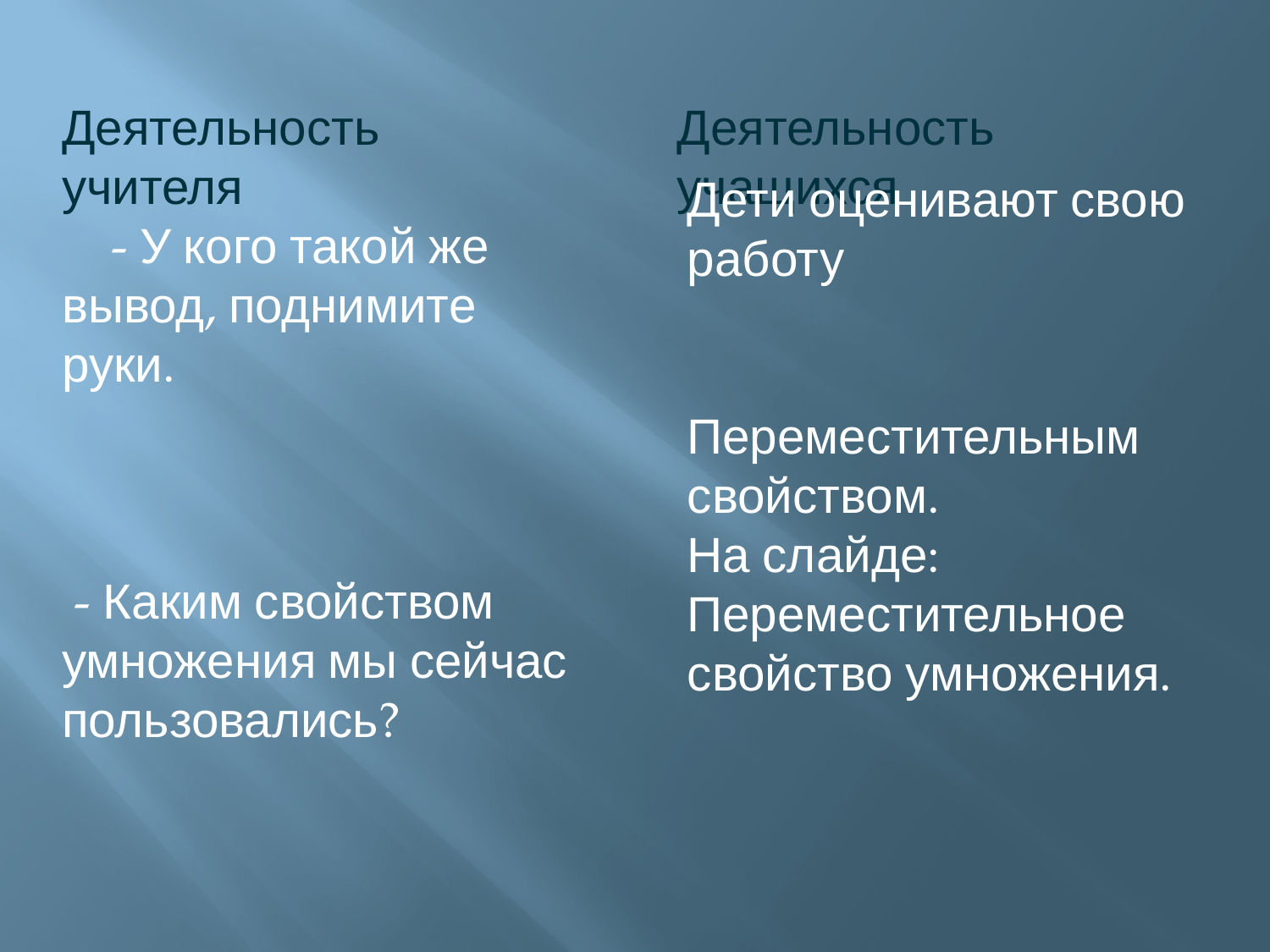

Деятельность учителя                               - У кого такой же вывод, поднимите руки.

 - Каким свойством умножения мы сейчас пользовались?

Деятельность учащихся
Дети оценивают свою работу

Переместительным свойством.
На слайде: Переместительное свойство умножения.